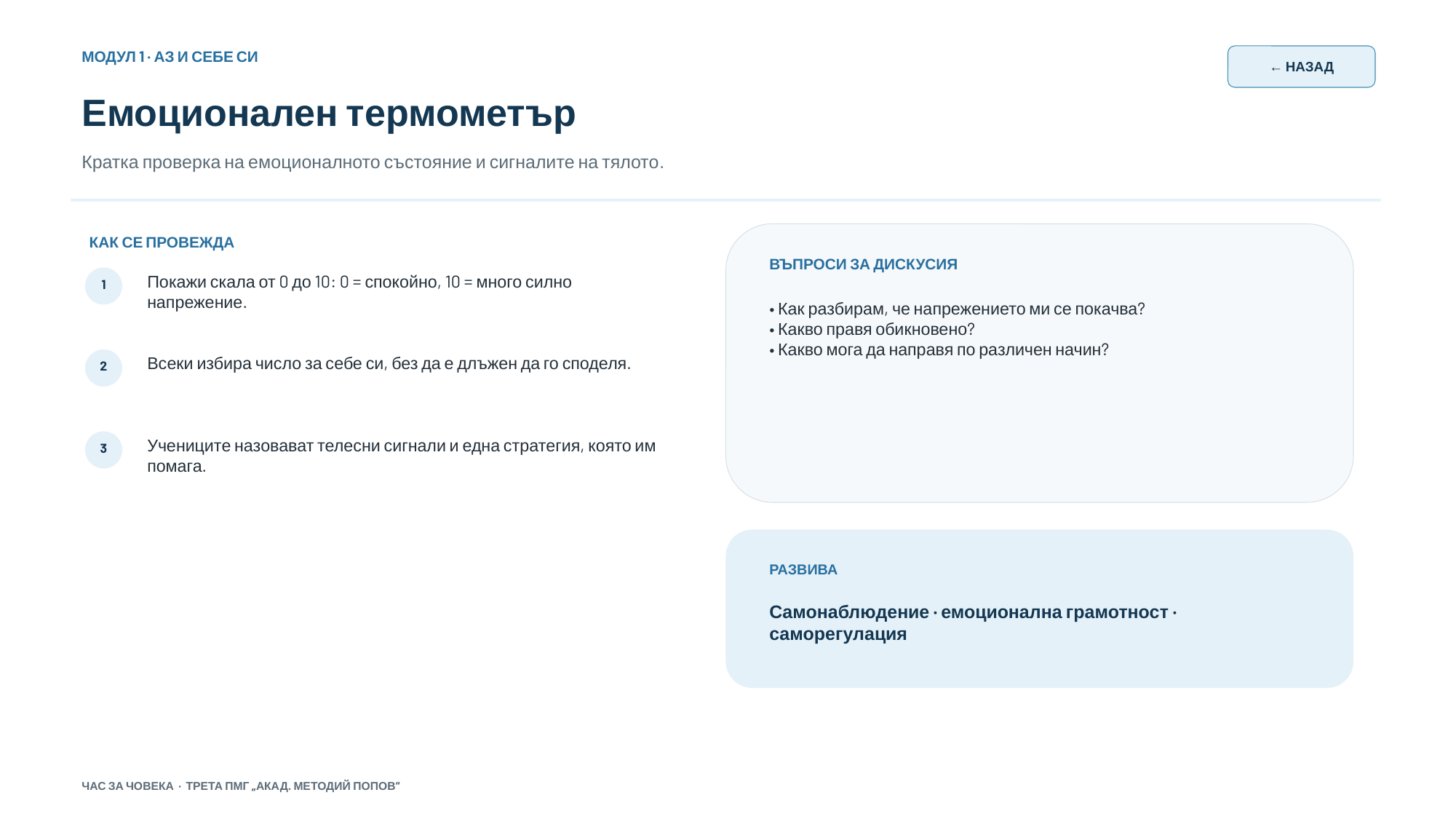

МОДУЛ 1 · АЗ И СЕБЕ СИ
← НАЗАД
Емоционален термометър
Кратка проверка на емоционалното състояние и сигналите на тялото.

КАК СЕ ПРОВЕЖДА
ВЪПРОСИ ЗА ДИСКУСИЯ
Покажи скала от 0 до 10: 0 = спокойно, 10 = много силно напрежение.

1
• Как разбирам, че напрежението ми се покачва?
• Какво правя обикновено?
• Какво мога да направя по различен начин?
Всеки избира число за себе си, без да е длъжен да го споделя.

2
Учениците назовават телесни сигнали и една стратегия, която им помага.

3

РАЗВИВА
Самонаблюдение · емоционална грамотност · саморегулация
ЧАС ЗА ЧОВЕКА  ·  ТРЕТА ПМГ „АКАД. МЕТОДИЙ ПОПОВ“